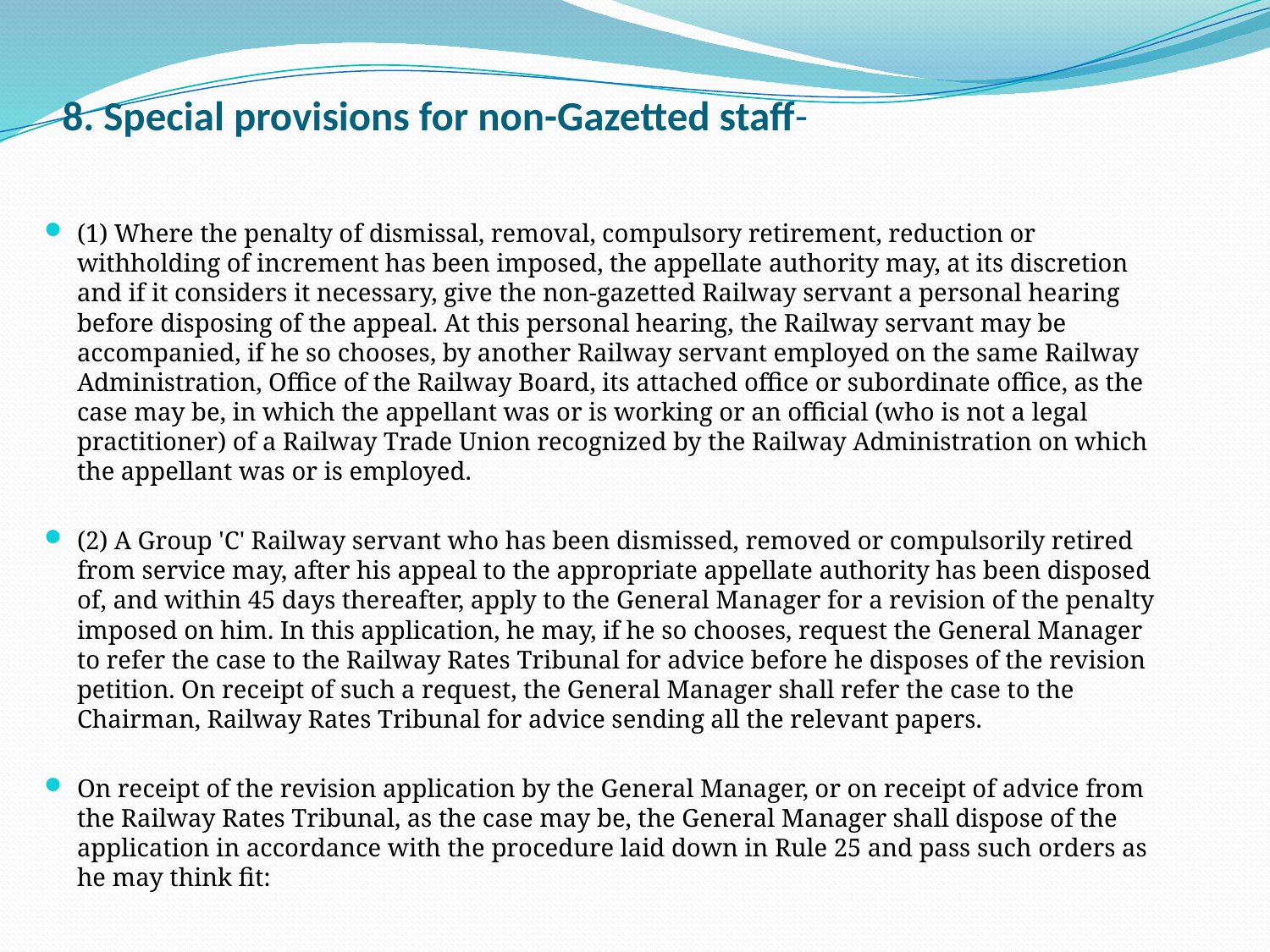

# 8. Special provisions for non-Gazetted staff-
(1) Where the penalty of dismissal, removal, compulsory retirement, reduction or withholding of increment has been imposed, the appellate authority may, at its discretion and if it considers it necessary, give the non-gazetted Railway servant a personal hearing before disposing of the appeal. At this personal hearing, the Railway servant may be accompanied, if he so chooses, by another Railway servant employed on the same Railway Administration, Office of the Railway Board, its attached office or subordinate office, as the case may be, in which the appellant was or is working or an official (who is not a legal practitioner) of a Railway Trade Union recognized by the Railway Administration on which the appellant was or is employed.

(2) A Group 'C' Railway servant who has been dismissed, removed or compulsorily retired from service may, after his appeal to the appropriate appellate authority has been disposed of, and within 45 days thereafter, apply to the General Manager for a revision of the penalty imposed on him. In this application, he may, if he so chooses, request the General Manager to refer the case to the Railway Rates Tribunal for advice before he disposes of the revision petition. On receipt of such a request, the General Manager shall refer the case to the Chairman, Railway Rates Tribunal for advice sending all the relevant papers.

On receipt of the revision application by the General Manager, or on receipt of advice from the Railway Rates Tribunal, as the case may be, the General Manager shall dispose of the application in accordance with the procedure laid down in Rule 25 and pass such orders as he may think fit: